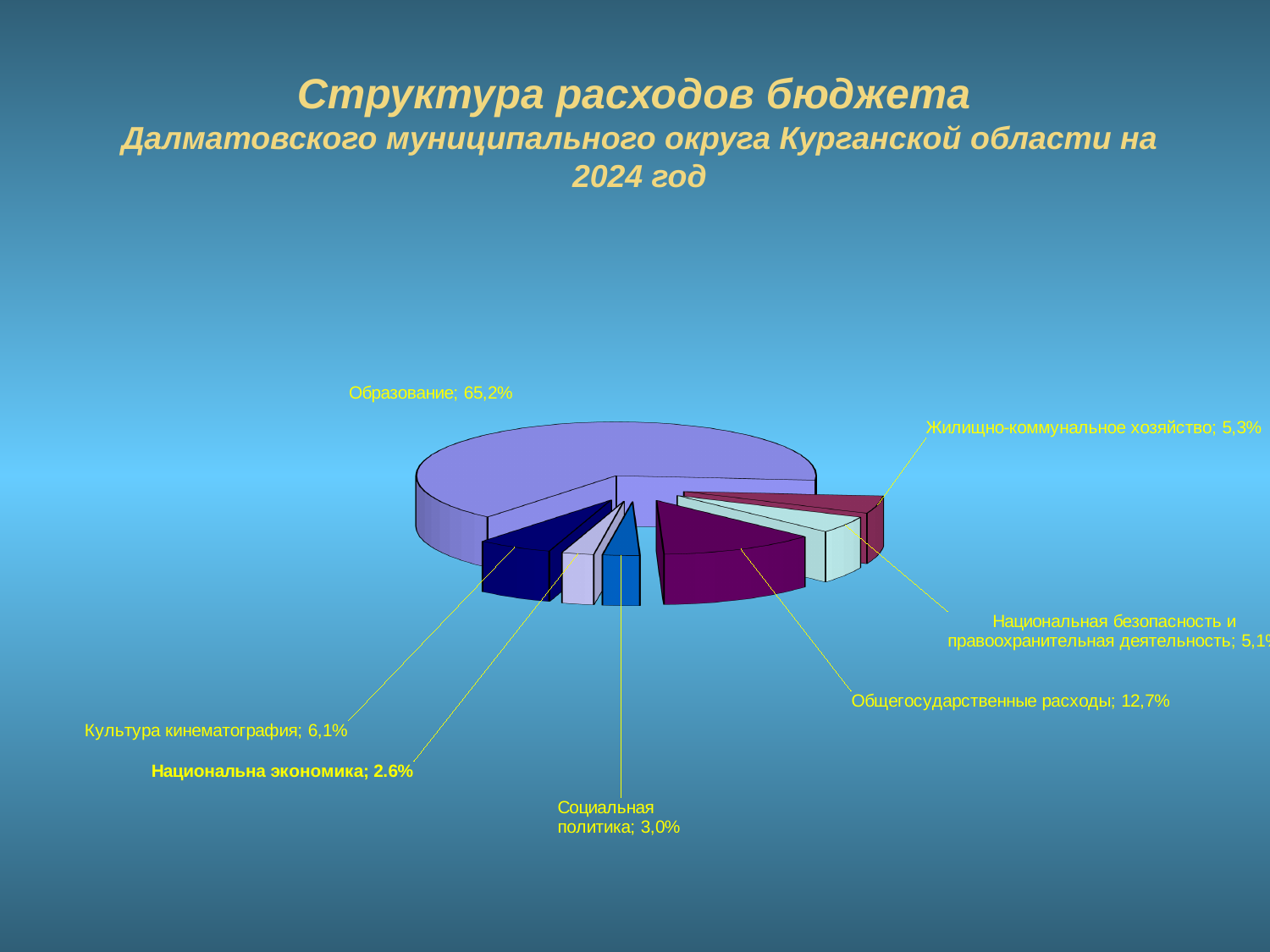

Структура расходов бюджета
Далматовского муниципального округа Курганской области на 2024 год

[unsupported chart]